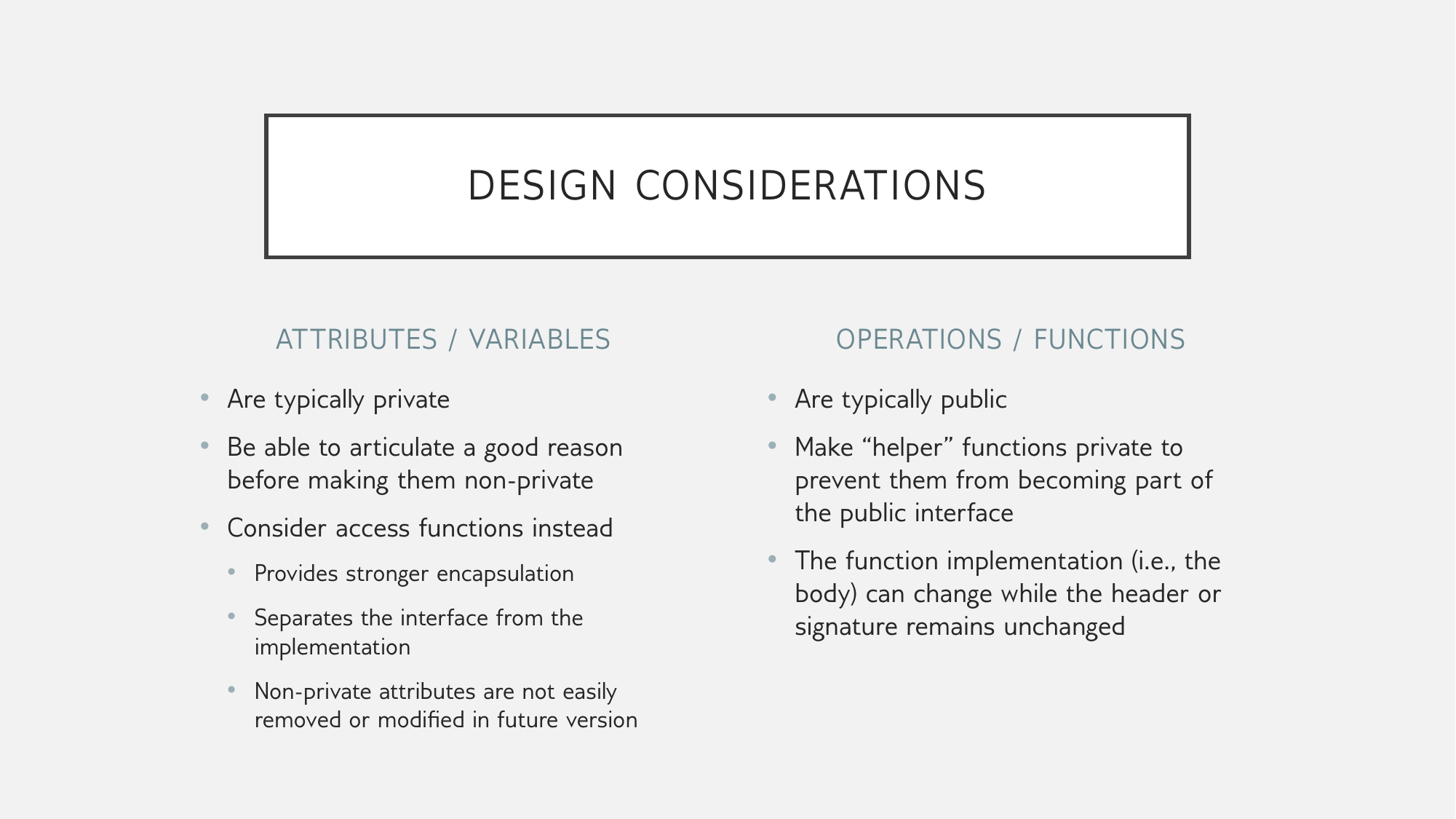

# Design Considerations
Attributes / Variables
Operations / Functions
Are typically private
Be able to articulate a good reason before making them non-private
Consider access functions instead
Provides stronger encapsulation
Separates the interface from the implementation
Non-private attributes are not easily removed or modified in future version
Are typically public
Make “helper” functions private to prevent them from becoming part of the public interface
The function implementation (i.e., the body) can change while the header or signature remains unchanged